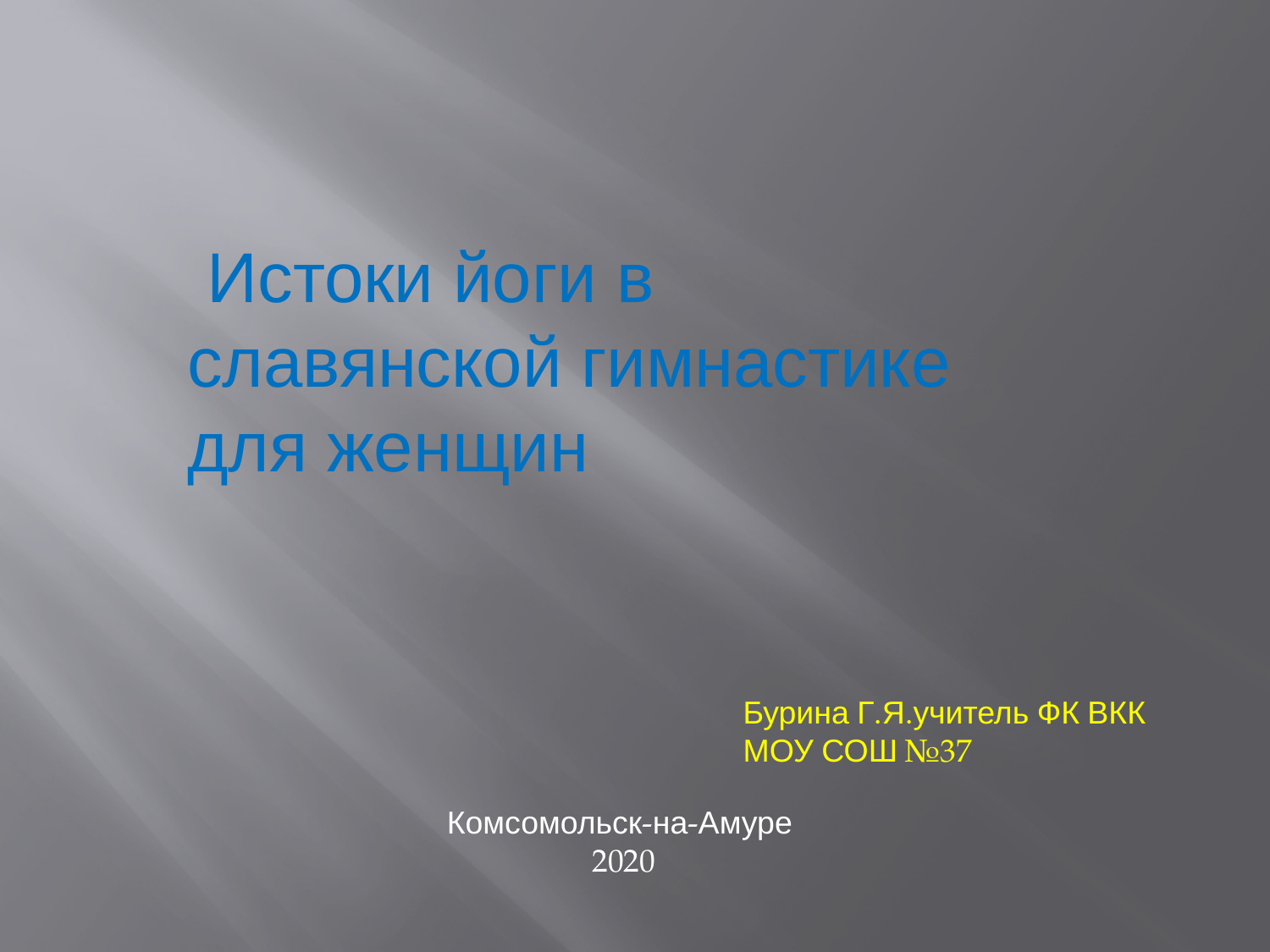

Истоки йоги в славянской гимнастике для женщин

Бурина Г.Я.учитель ФК ВКК
МОУ СОШ №37

Комсомольск-на-Амуре
2020